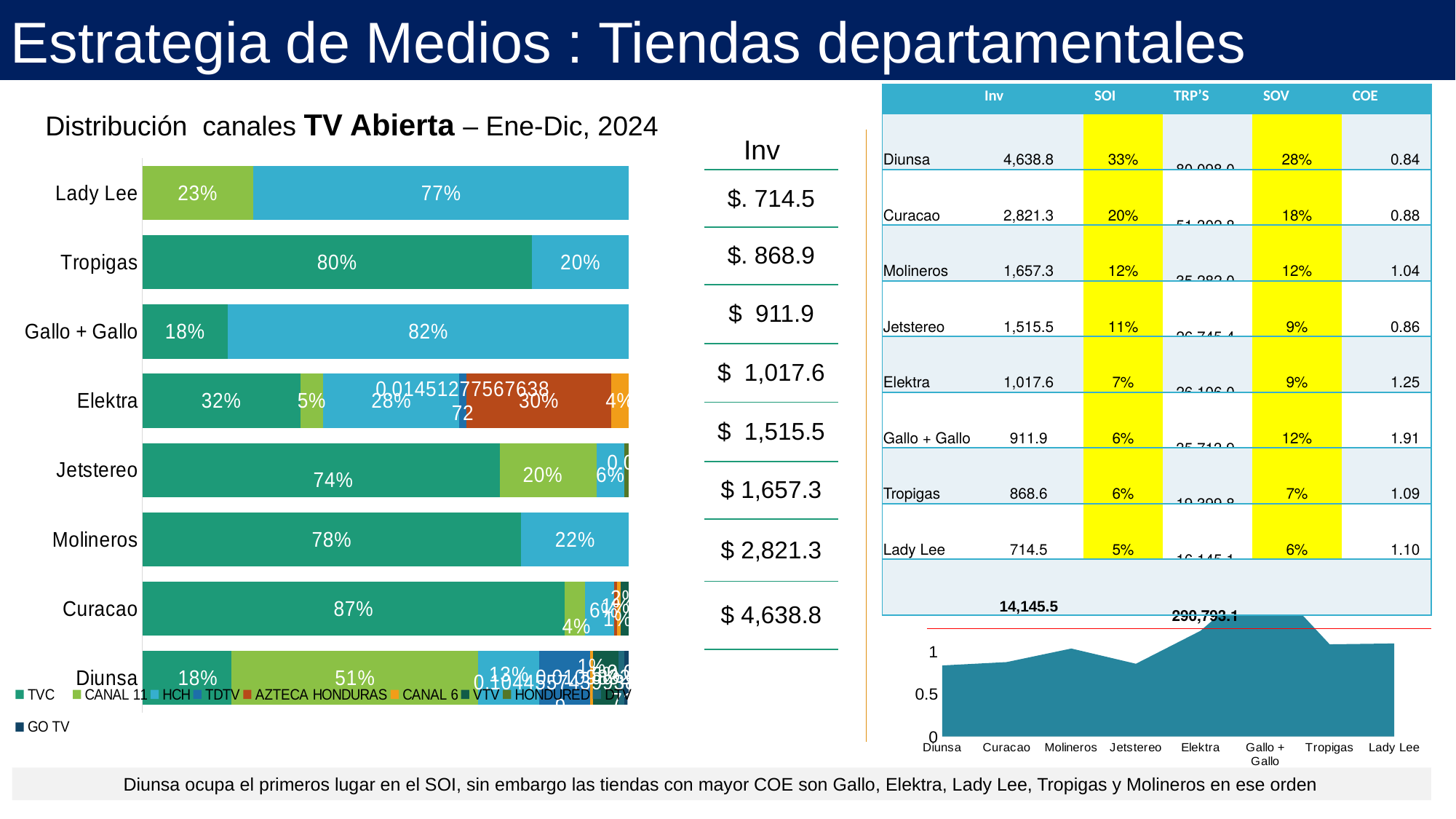

Estrategia de Medios : Tiendas departamentales
|  | Inv | SOI | TRP’S | SOV | COE |
| --- | --- | --- | --- | --- | --- |
| Diunsa | 4,638.8 | 33% | 80,098.0 | 28% | 0.84 |
| Curacao | 2,821.3 | 20% | 51,302.8 | 18% | 0.88 |
| Molineros | 1,657.3 | 12% | 35,282.0 | 12% | 1.04 |
| Jetstereo | 1,515.5 | 11% | 26,745.4 | 9% | 0.86 |
| Elektra | 1,017.6 | 7% | 26,106.0 | 9% | 1.25 |
| Gallo + Gallo | 911.9 | 6% | 35,713.9 | 12% | 1.91 |
| Tropigas | 868.6 | 6% | 19,399.8 | 7% | 1.09 |
| Lady Lee | 714.5 | 5% | 16,145.1 | 6% | 1.10 |
|  | 14,145.5 |  | 290,793.1 |  |  |
Distribución  canales TV Abierta – Ene-Dic, 2024
Inv

### Chart

| Category | TVC | CANAL 11 | HCH | TDTV | AZTECA HONDURAS | CANAL 6 | VTV | HONDURED | DTV | GO TV |
|---|---|---|---|---|---|---|---|---|---|---|
| Diunsa | 0.18456221651459104 | 0.5095659583701133 | 0.1264588205364323 | 0.10445574399389945 | None | 0.0066353810050241895 | 0.05265964314369434 | None | 0.010983227340827054 | 0.01 |
| Curacao | 0.8681345466133099 | 0.041900643563341604 | 0.05962902011848025 | None | 0.005887100058658838 | 0.007613922346830697 | 0.01653783464300556 | None | None | None |
| Molineros | 0.7784163092804692 | None | 0.22111299773303486 | None | None | None | None | None | None | None |
| Jetstereo | 0.7351901272934117 | 0.19983128607687803 | 0.0561587310268032 | None | None | None | None | 0.01 | None | None |
| Elektra | 0.32407262670208753 | 0.046752303690122975 | 0.27916708262077033 | 0.014512775676387184 | 0.2960708940298048 | 0.03676532025203002 | None | None | None | None |
| Gallo + Gallo | 0.17567142237289685 | None | 0.8243285776271032 | None | None | None | None | None | None | None |
| Tropigas | 0.8005082727116242 | None | 0.19948588367025674 | None | None | None | None | None | None | None |
| Lady Lee | None | 0.2280677903599207 | 0.7719322096400792 | None | None | None | None | None | None | None |
| $. 714.5 |
| --- |
| $. 868.9 |
| $ 911.9 |
| $ 1,017.6 |
| $ 1,515.5 |
| $ 1,657.3 |
| $ 2,821.3 |
| $ 4,638.8 |

### Chart:

| Category | COE |
|---|---|
| Diunsa | 0.84 |
| Curacao | 0.88 |
| Molineros | 1.04 |
| Jetstereo | 0.86 |
| Elektra | 1.25 |
| Gallo + Gallo | 1.91 |
| Tropigas | 1.09 |
| Lady Lee | 1.1 |
Diunsa ocupa el primeros lugar en el SOI, sin embargo las tiendas con mayor COE son Gallo, Elektra, Lady Lee, Tropigas y Molineros en ese orden